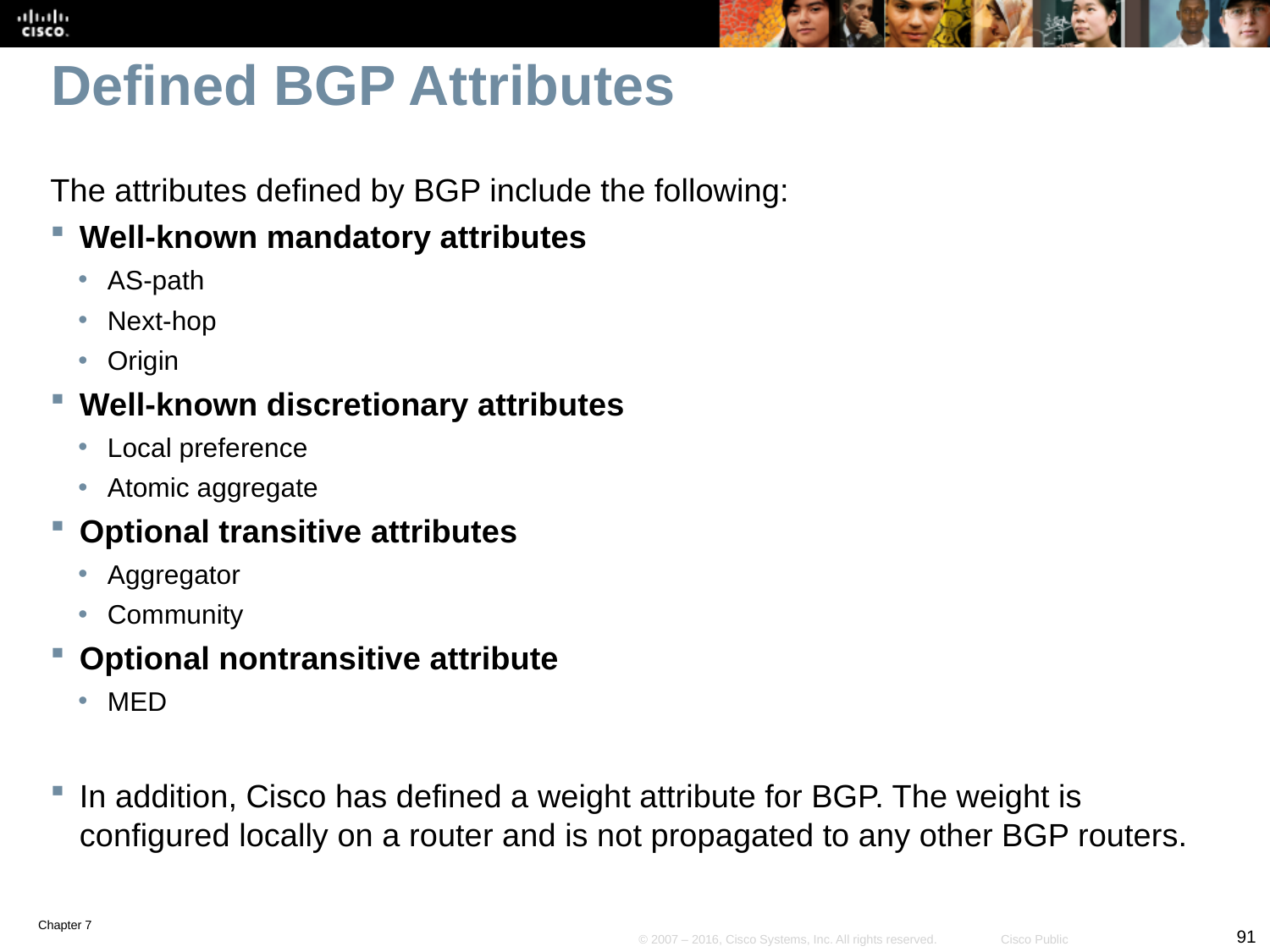

# Defined BGP Attributes
The attributes defined by BGP include the following:
Well-known mandatory attributes
AS-path
Next-hop
Origin
Well-known discretionary attributes
Local preference
Atomic aggregate
Optional transitive attributes
Aggregator
Community
Optional nontransitive attribute
MED

In addition, Cisco has defined a weight attribute for BGP. The weight is configured locally on a router and is not propagated to any other BGP routers.